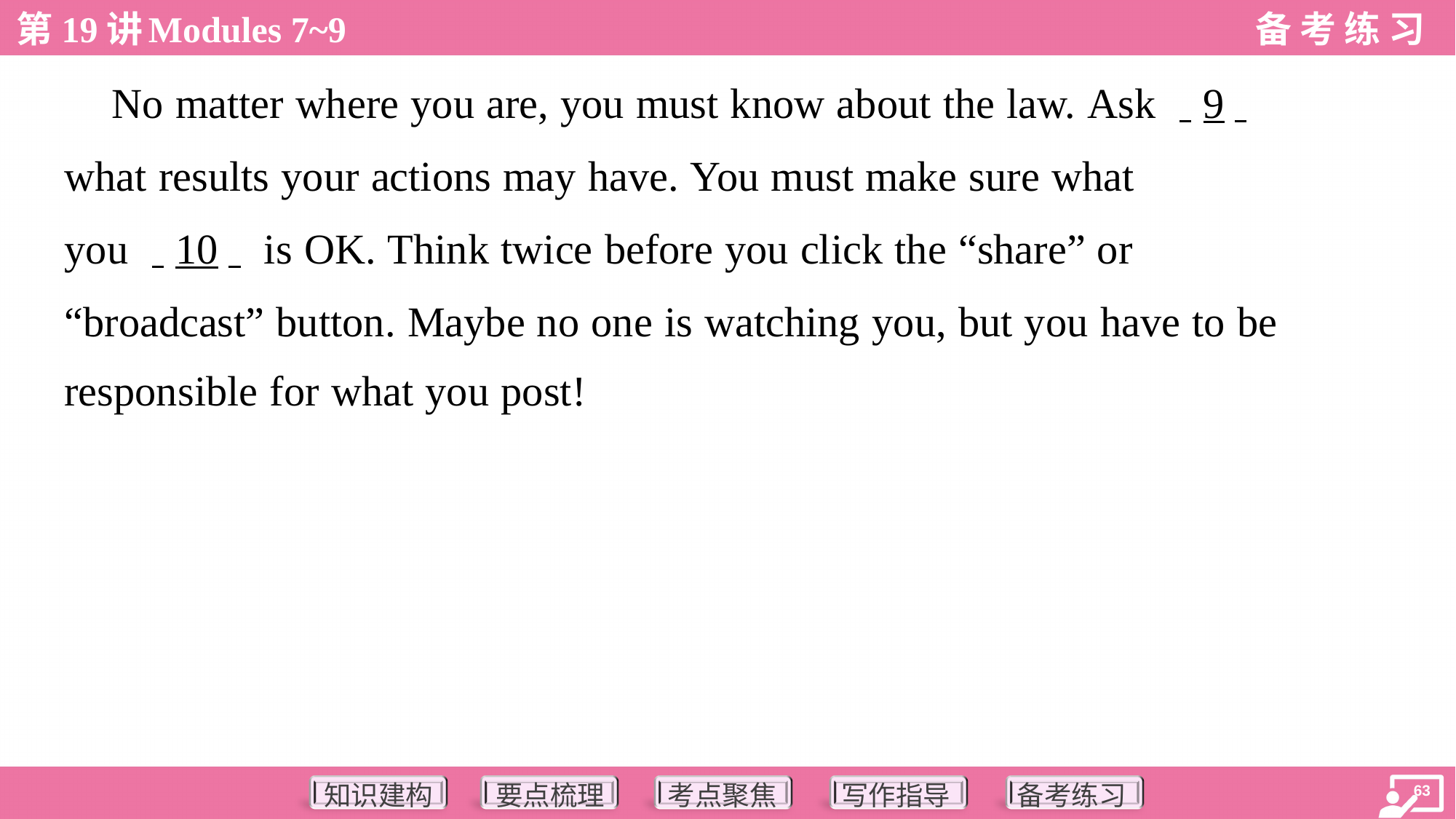

No matter where you are, you must know about the law. Ask . .9. .
what results your actions may have. You must make sure what
you . .10. . is OK. Think twice before you click the “share” or
“broadcast” button. Maybe no one is watching you, but you have to be
responsible for what you post!